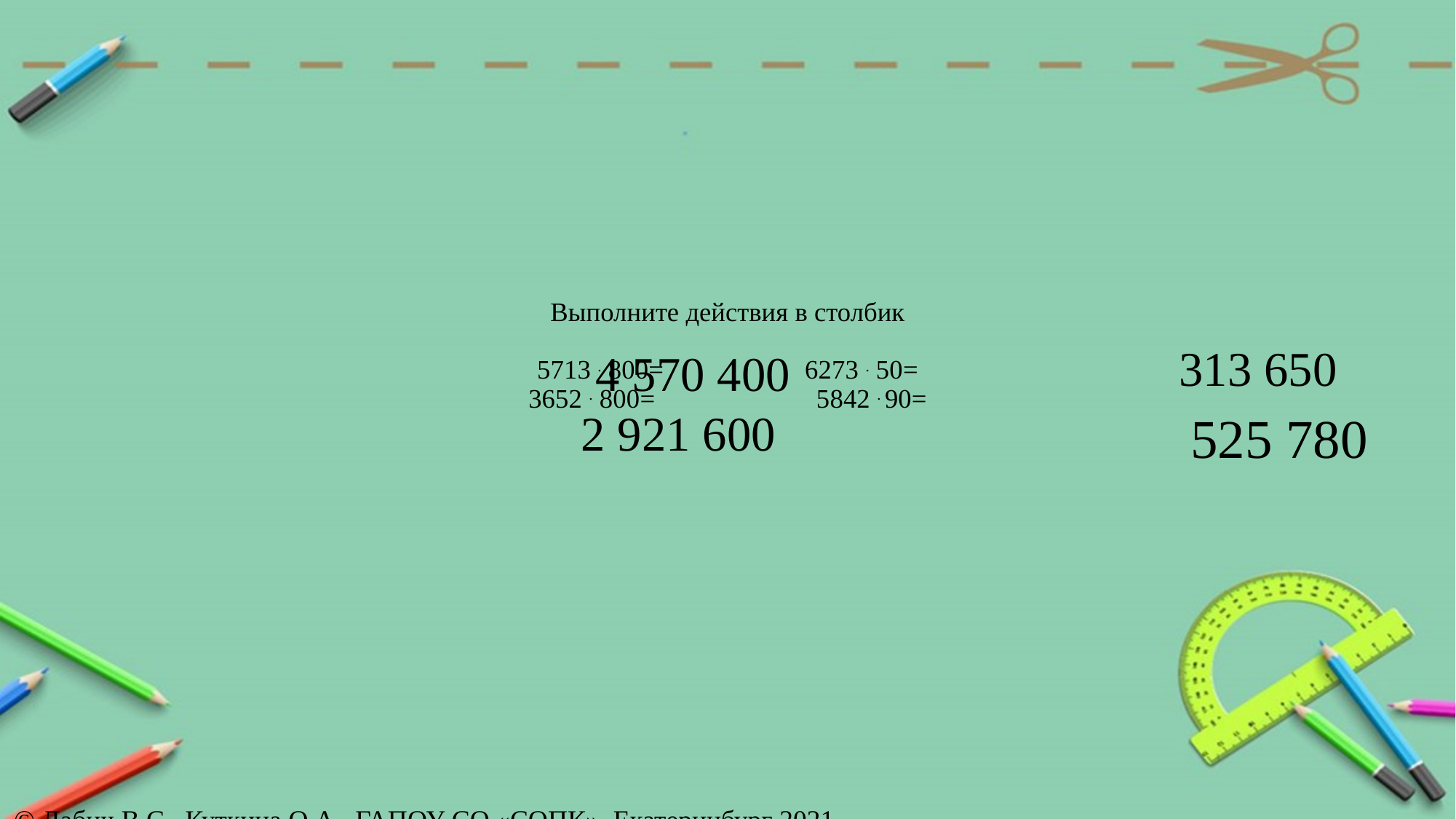

# Выполните действия в столбик 5713 . 800=                     6273 . 50= 3652 . 800=                        5842 . 90=
313 650
4 570 400
2 921 600
525 780
© Лабич В.С., Куткина О.А., ГАПОУ СО «СОПК», Екатеринбург 2021